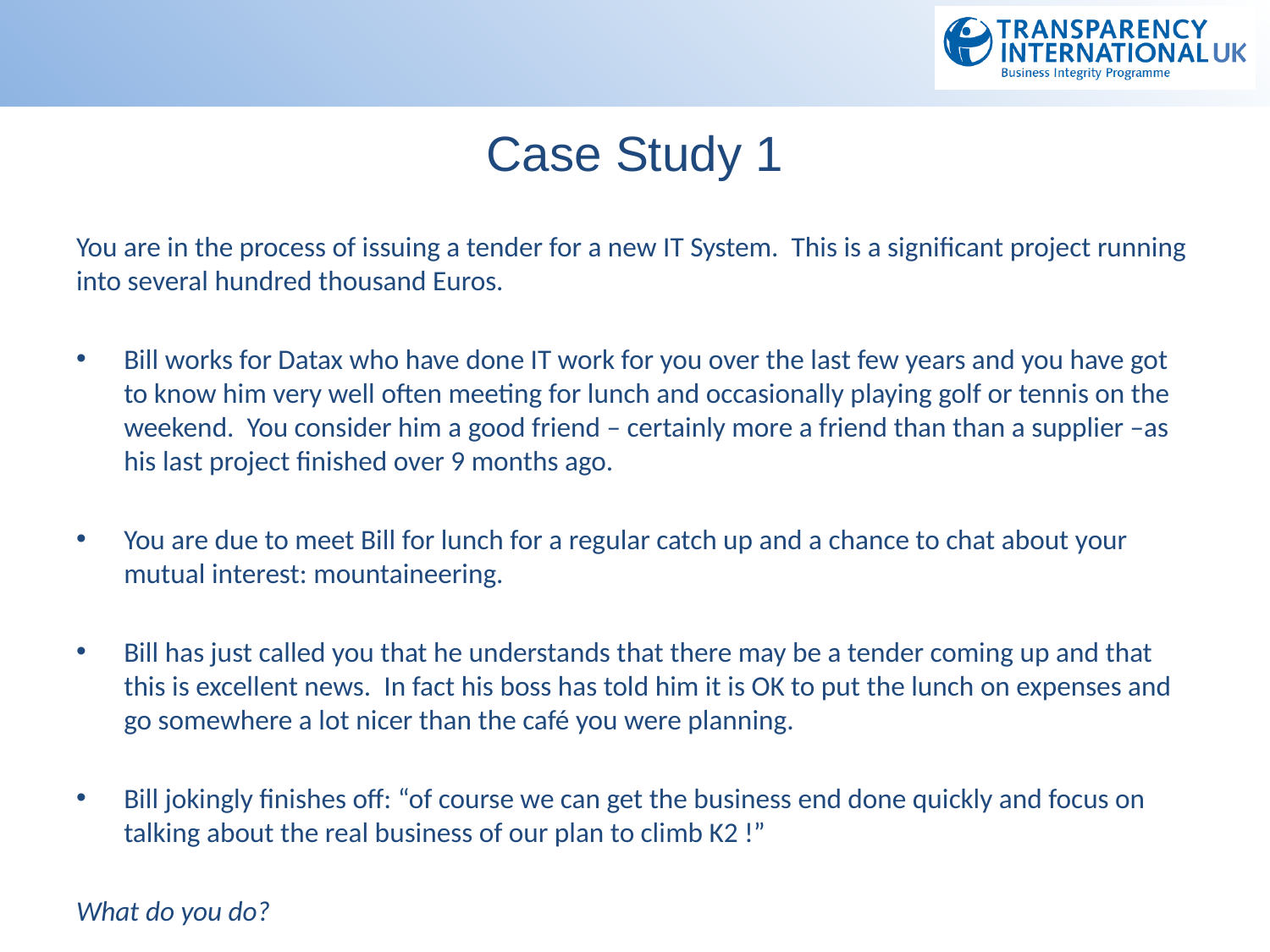

# Case Study 1
You are in the process of issuing a tender for a new IT System.  This is a significant project running into several hundred thousand Euros.

Bill works for Datax who have done IT work for you over the last few years and you have got to know him very well often meeting for lunch and occasionally playing golf or tennis on the weekend.  You consider him a good friend – certainly more a friend than than a supplier –as his last project finished over 9 months ago.

You are due to meet Bill for lunch for a regular catch up and a chance to chat about your mutual interest: mountaineering.

Bill has just called you that he understands that there may be a tender coming up and that this is excellent news.  In fact his boss has told him it is OK to put the lunch on expenses and go somewhere a lot nicer than the café you were planning.

Bill jokingly finishes off: “of course we can get the business end done quickly and focus on talking about the real business of our plan to climb K2 !”

What do you do?